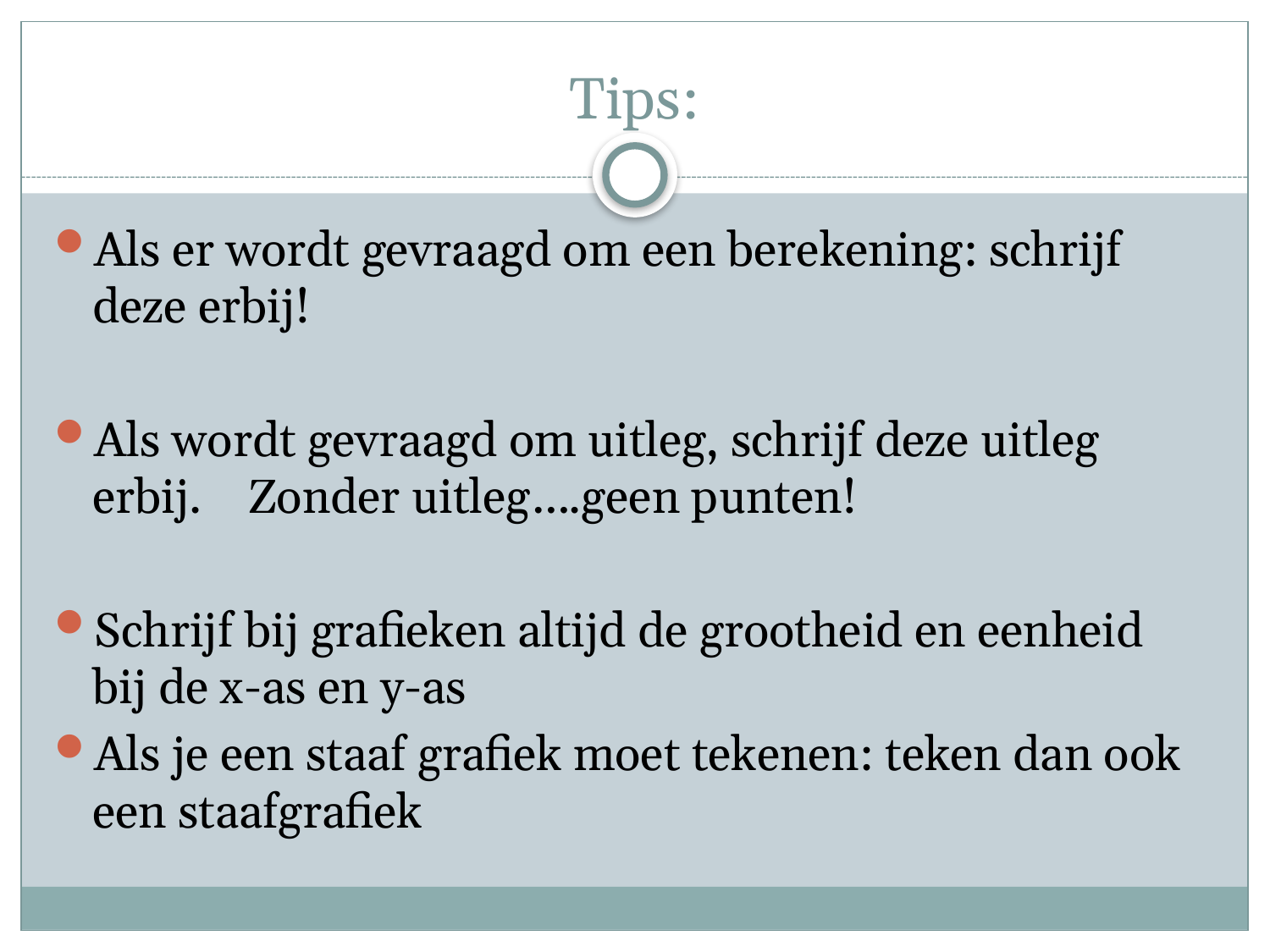

# Tips:
Als er wordt gevraagd om een berekening: schrijf deze erbij!

Als wordt gevraagd om uitleg, schrijf deze uitleg erbij.    Zonder uitleg….geen punten!

Schrijf bij grafieken altijd de grootheid en eenheid bij de x-as en y-as
Als je een staaf grafiek moet tekenen: teken dan ook een staafgrafiek